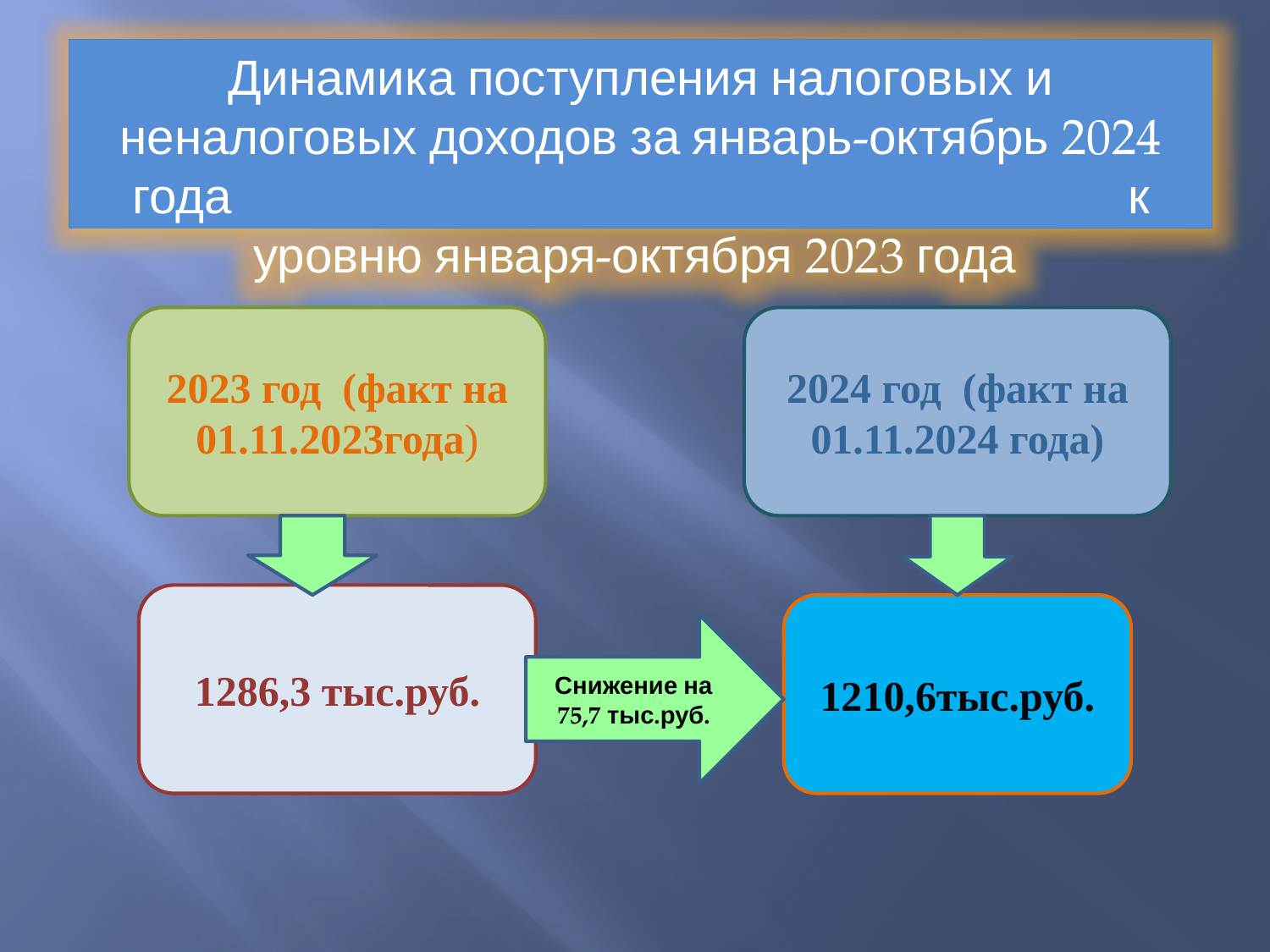

Динамика поступления налоговых и неналоговых доходов за январь-октябрь 2024 года                                                                         к уровню января-октября 2023 года
2023 год  (факт на 01.11.2023года)
2024 год  (факт на 01.11.2024 года)

1286,3 тыс.руб.
1210,6тыс.руб.
Снижение на 75,7 тыс.руб.